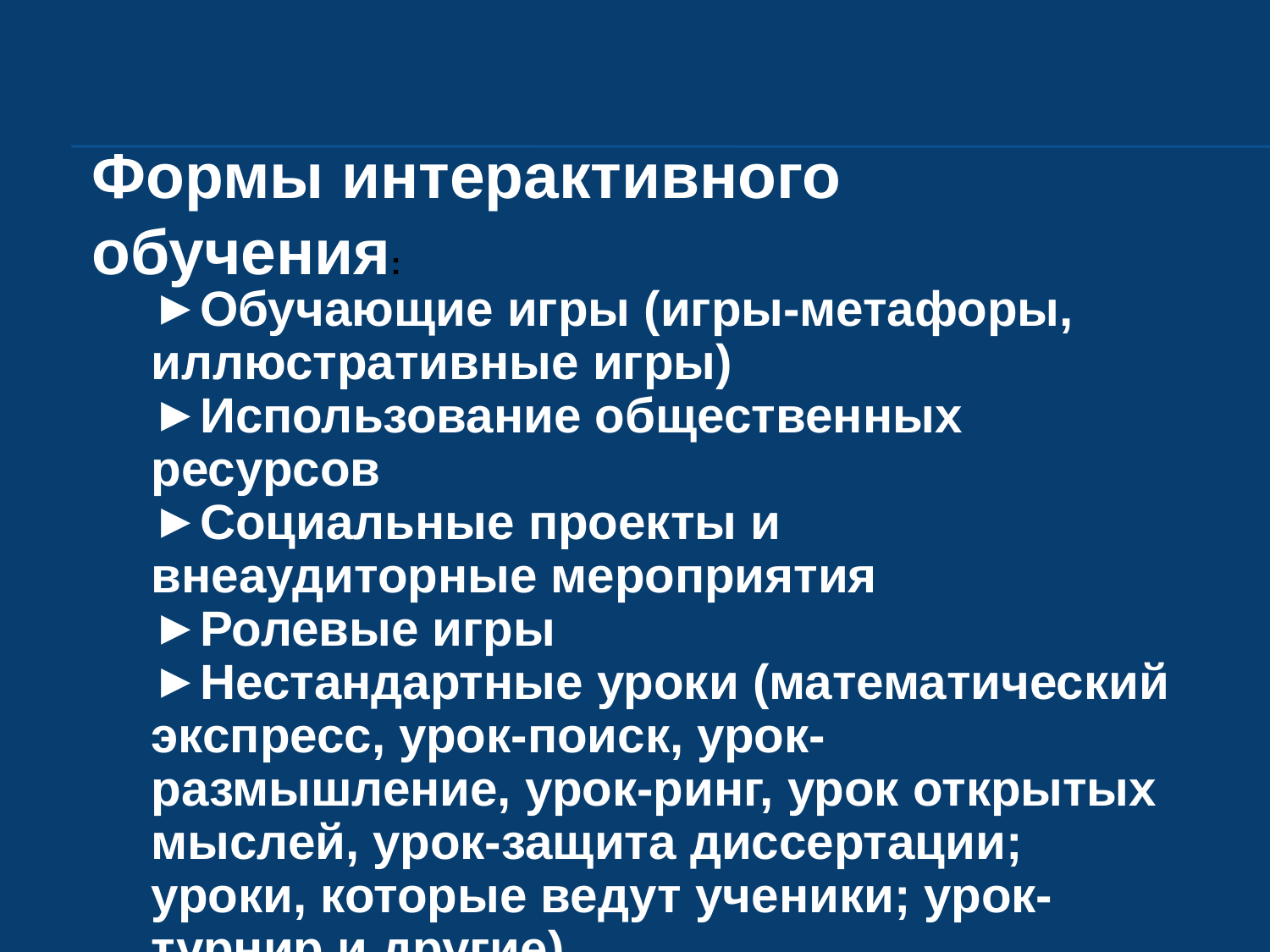

Формы интерактивного обучения:
Обучающие игры (игры-метафоры, иллюстративные игры)
Использование общественных ресурсов
Социальные проекты и внеаудиторные мероприятия
Ролевые игры
Нестандартные уроки (математический экспресс, урок-поиск, урок-размышление, урок-ринг, урок открытых мыслей, урок-защита диссертации; уроки, которые ведут ученики; урок-турнир и другие)